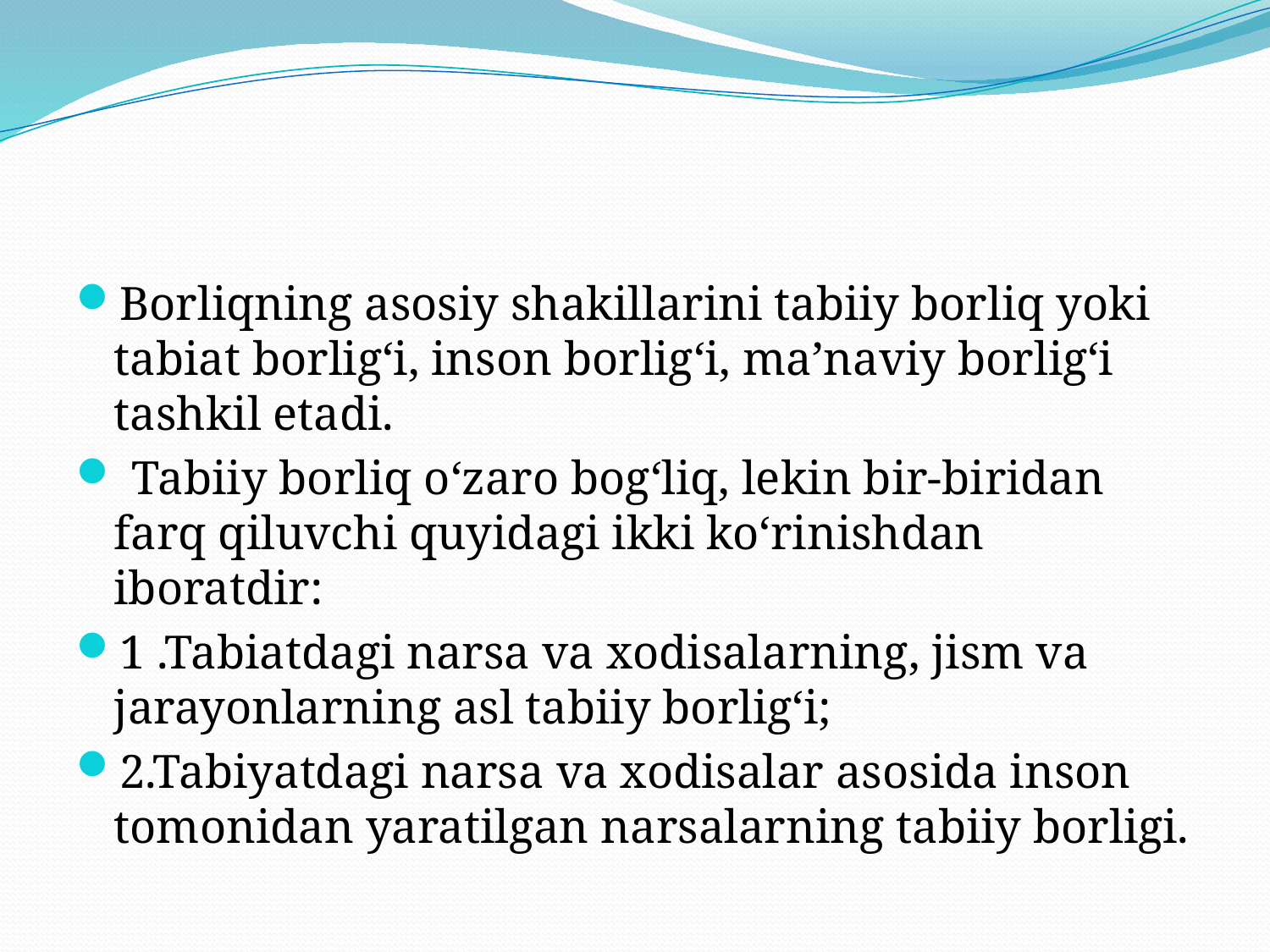

#
Borliqning asosiy shakillarini tabiiy borliq yoki tabiat borlig‘i, inson borlig‘i, ma’naviy borlig‘i tashkil etadi.
 Tabiiy borliq o‘zaro bog‘liq, lekin bir-biridan farq qiluvchi quyidagi ikki ko‘rinishdan iboratdir:
1 .Tabiatdagi narsa va xodisalarning, jism va jarayonlarning asl tabiiy borlig‘i;
2.Tabiyatdagi narsa va xodisalar asosida inson tomonidan yaratilgan narsalarning tabiiy borligi.